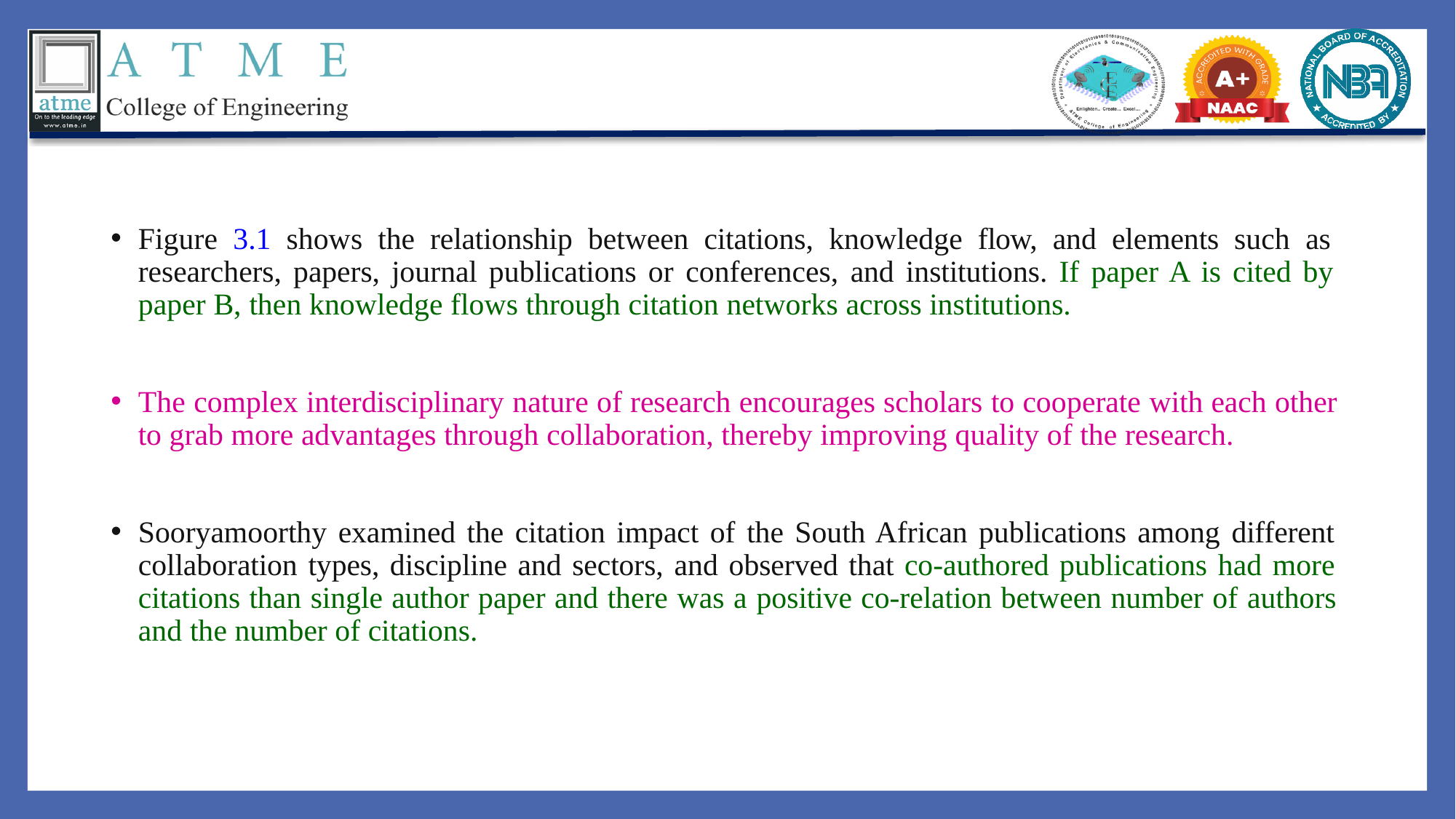

Figure 3.1 shows the relationship between citations, knowledge flow, and elements such as  researchers, papers, journal publications or conferences, and institutions. If paper A is cited by  paper B, then knowledge flows through citation networks across institutions.

The complex interdisciplinary nature of research encourages scholars to cooperate with each other  to grab more advantages through collaboration, thereby improving quality of the research.

Sooryamoorthy examined the citation impact of the South African publications among different  collaboration types, discipline and sectors, and observed that co-authored publications had more  citations than single author paper and there was a positive co-relation between number of authors  and the number of citations.